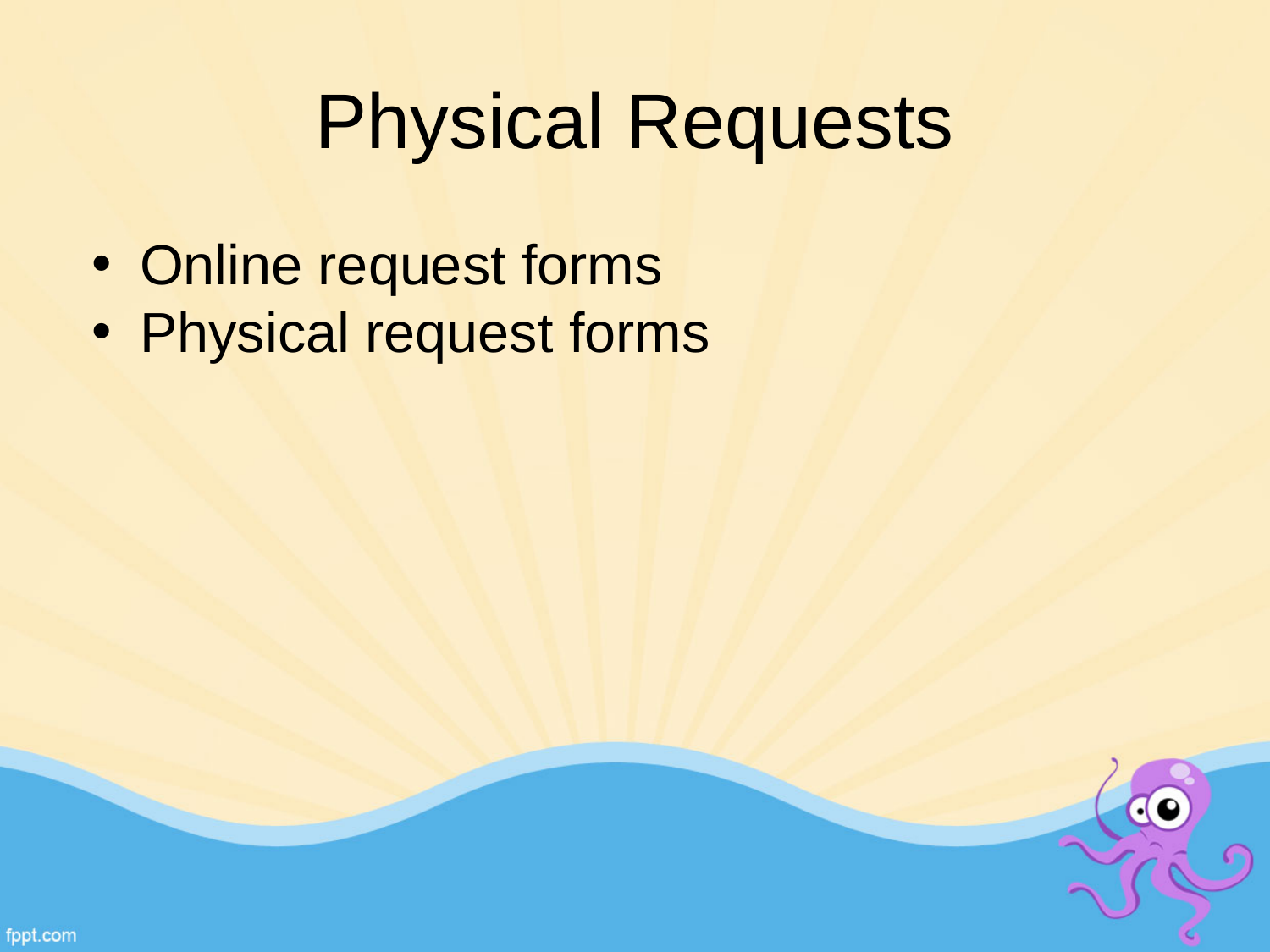

# Physical Requests
Online request forms
Physical request forms